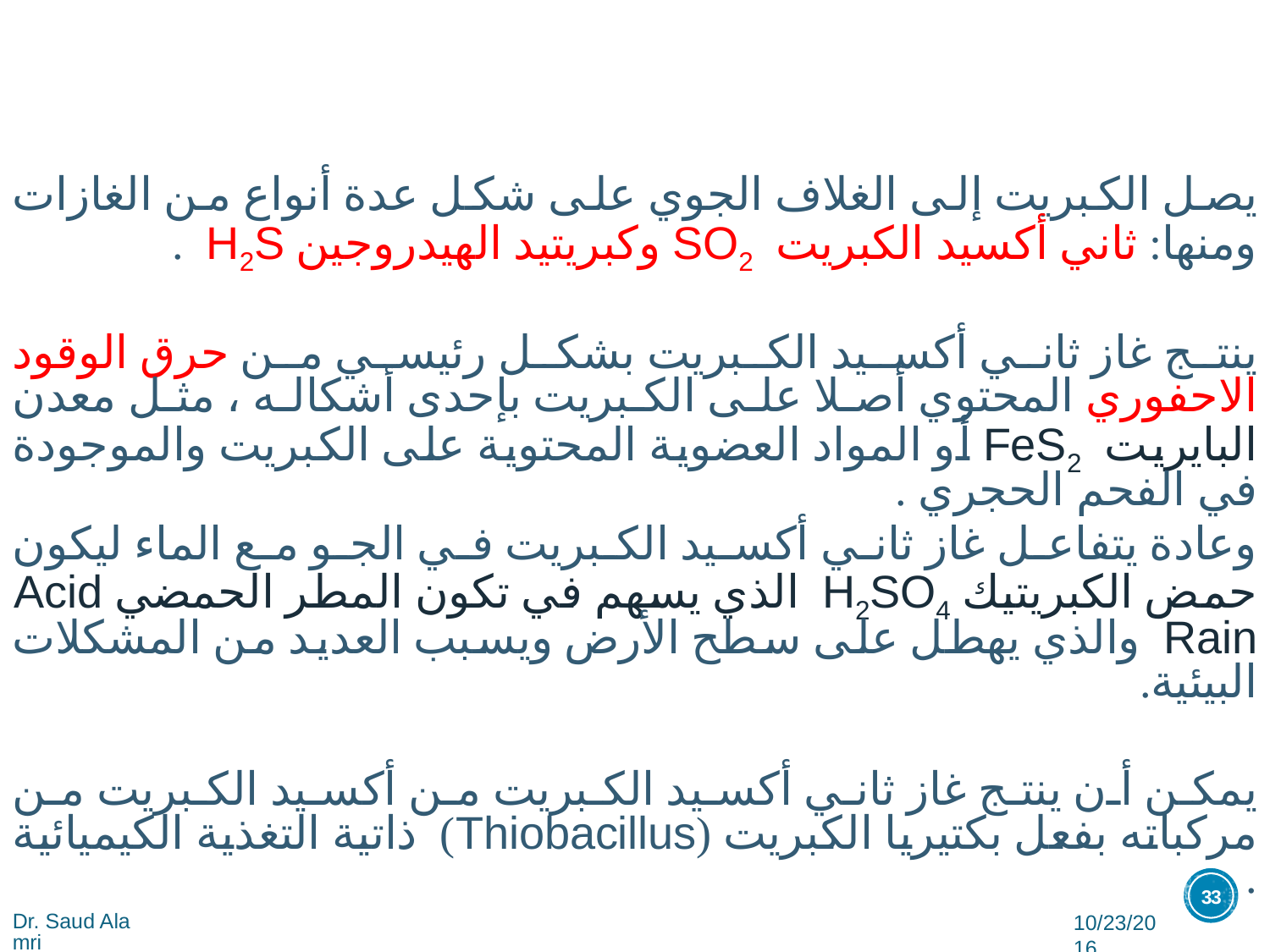

يصل الكبريت إلى الغلاف الجوي على شكل عدة أنواع من الغازات ومنها: ثاني أكسيد الكبريت  SO2 وكبريتيد الهيدروجين H2S  .

ينتج غاز ثاني أكسيد الكبريت بشكل رئيسي من حرق الوقود الاحفوري المحتوي أصلا على الكبريت بإحدى أشكاله ، مثل معدن البايريت  FeS2 أو المواد العضوية المحتوية على الكبريت والموجودة في الفحم الحجري .
وعادة يتفاعل غاز ثاني أكسيد الكبريت في الجو مع الماء ليكون حمض الكبريتيك H2SO4  الذي يسهم في تكون المطر الحمضي Acid Rain  والذي يهطل على سطح الأرض ويسبب العديد من المشكلات البيئية.

يمكن أن ينتج غاز ثاني أكسيد الكبريت من أكسيد الكبريت من مركباته بفعل بكتيريا الكبريت (Thiobacillus)  ذاتية التغذية الكيميائية .

33
Dr. Saud Alamri
10/23/2016